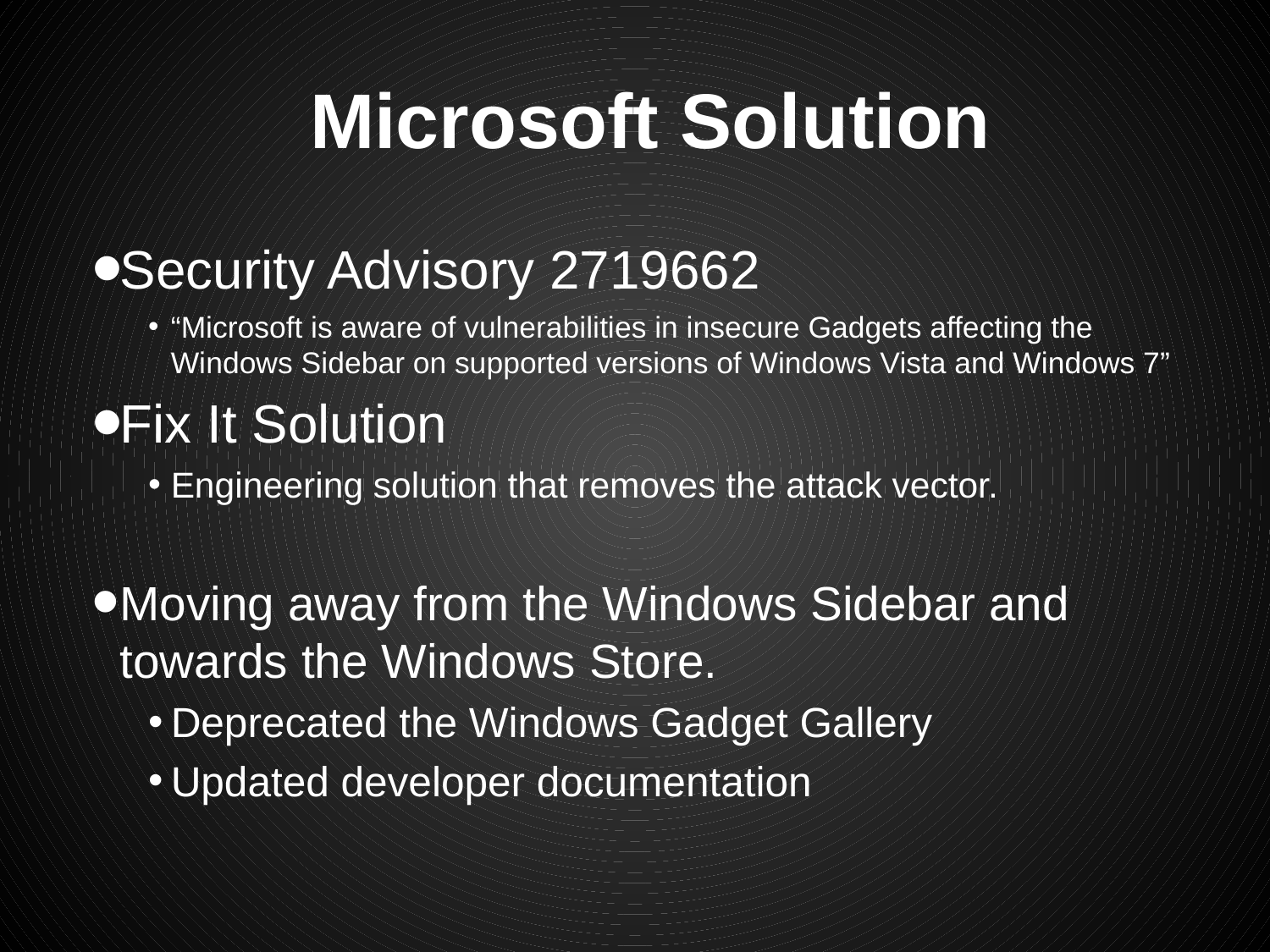

# Microsoft Solution
Security Advisory 2719662
“Microsoft is aware of vulnerabilities in insecure Gadgets affecting the Windows Sidebar on supported versions of Windows Vista and Windows 7”
Fix It Solution
Engineering solution that removes the attack vector.

Moving away from the Windows Sidebar and towards the Windows Store.
Deprecated the Windows Gadget Gallery
Updated developer documentation